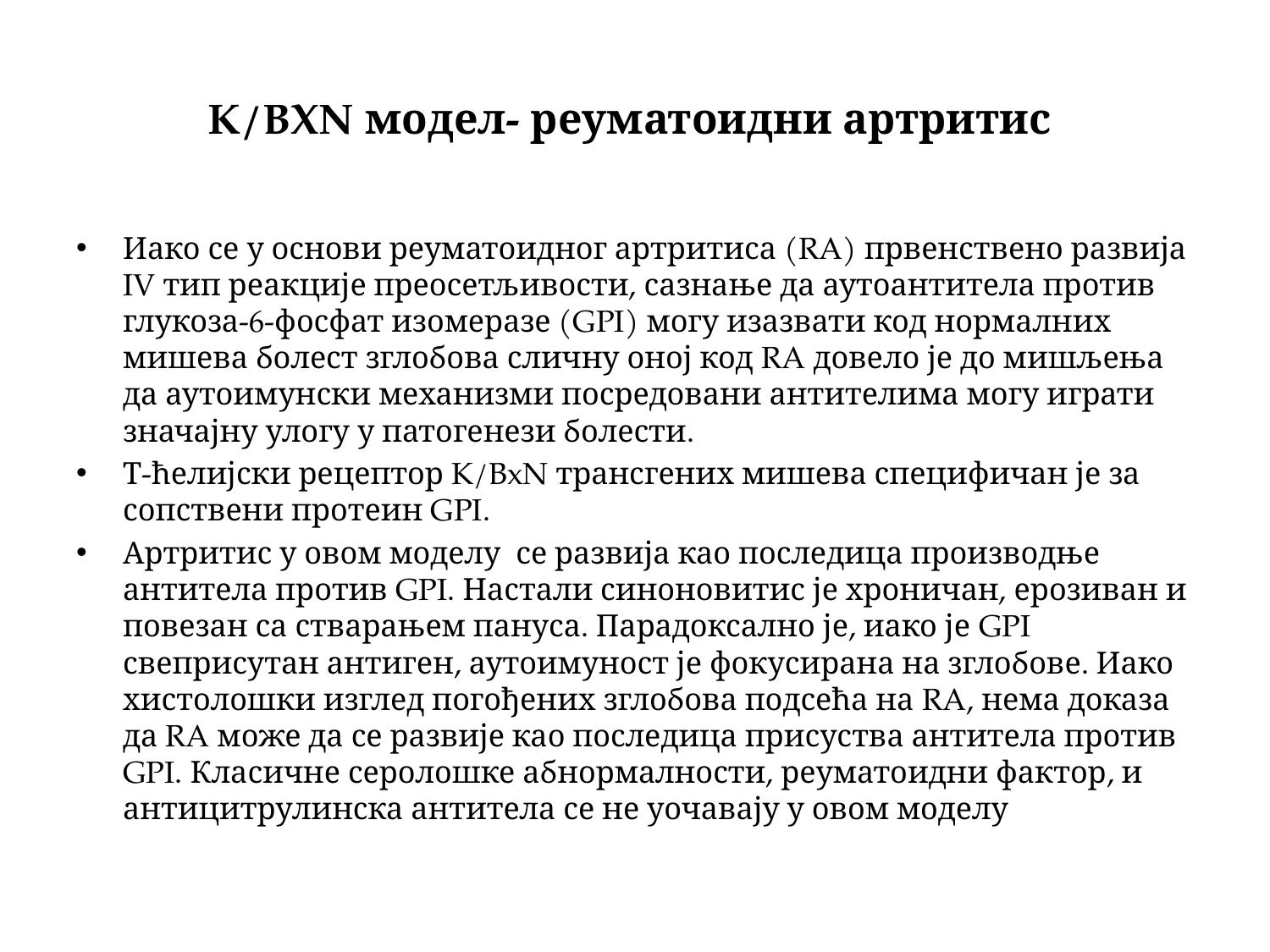

# K/BXN модел- реуматоидни артритис
Иако се у основи реуматоидног артритиса (RA) првенствено развија IV тип реакције преосетљивости, сазнање да аутоантитела против глукоза-6-фосфат изомеразе (GPI) могу изазвати код нормалних мишева болест зглобова сличну оној код RA довело је до мишљења да аутоимунски механизми посредовани антителима могу играти значајну улогу у патогенези болести.
Т-ћелијски рецептор K/BxN трансгених мишева специфичан је за сопствени протеин GPI.
Артритис у овом моделу  се развија као последица производње антитела против GPI. Настали синоновитис је хроничан, ерозиван и повезан са стварањем пануса. Парадоксално је, иако је GPI свеприсутан антиген, аутоимуност је фокусирана на зглобове. Иако хистолошки изглед погођених зглобова подсећа на RA, нема доказа да RA може да се развије као последица присуства антитела против GPI. Класичне серолошке абнормалности, реуматоидни фактор, и антицитрулинска антитела се не уочавају у овом моделу